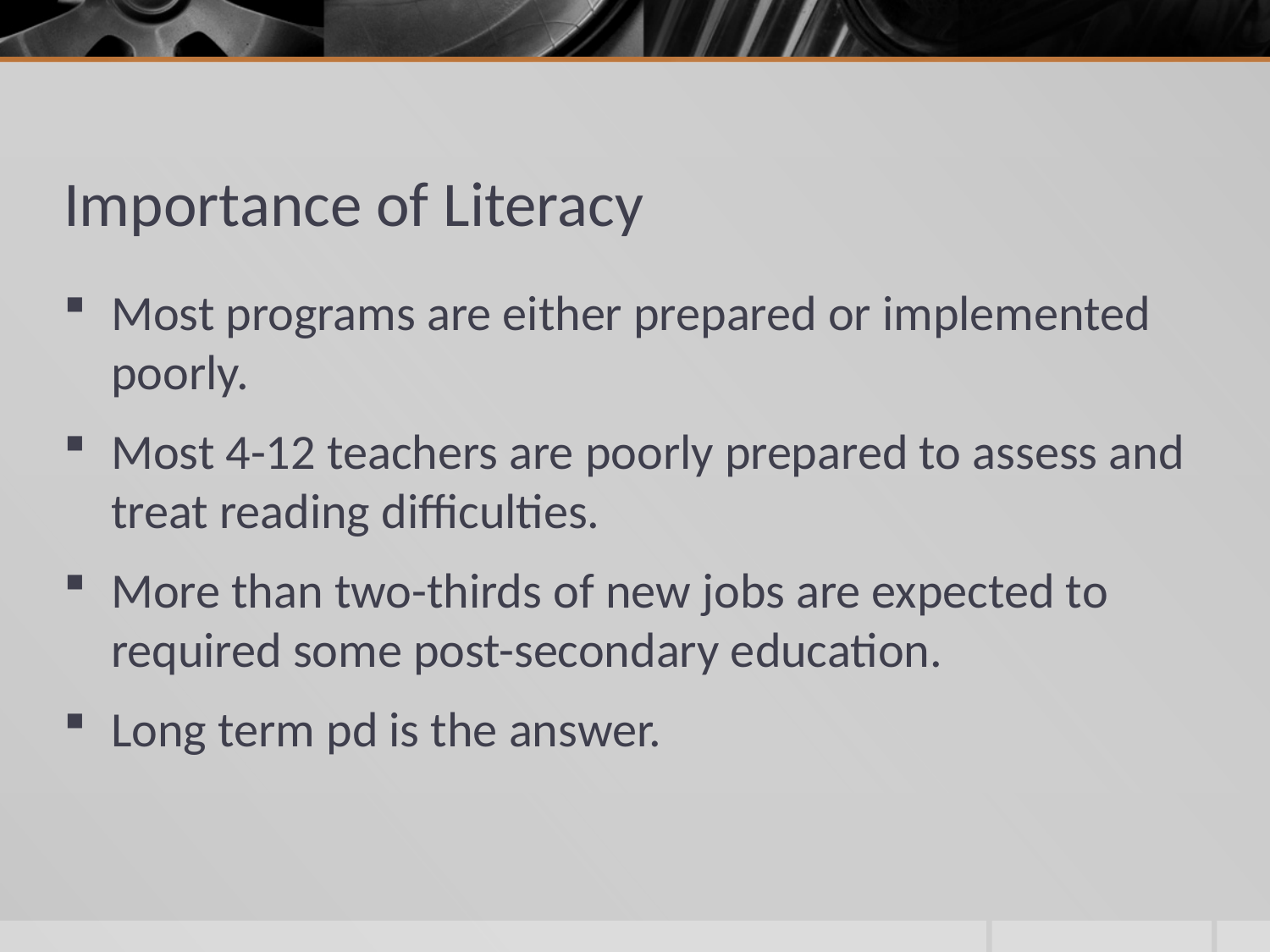

# Importance of Literacy
Most programs are either prepared or implemented poorly.
Most 4-12 teachers are poorly prepared to assess and treat reading difficulties.
More than two-thirds of new jobs are expected to required some post-secondary education.
Long term pd is the answer.